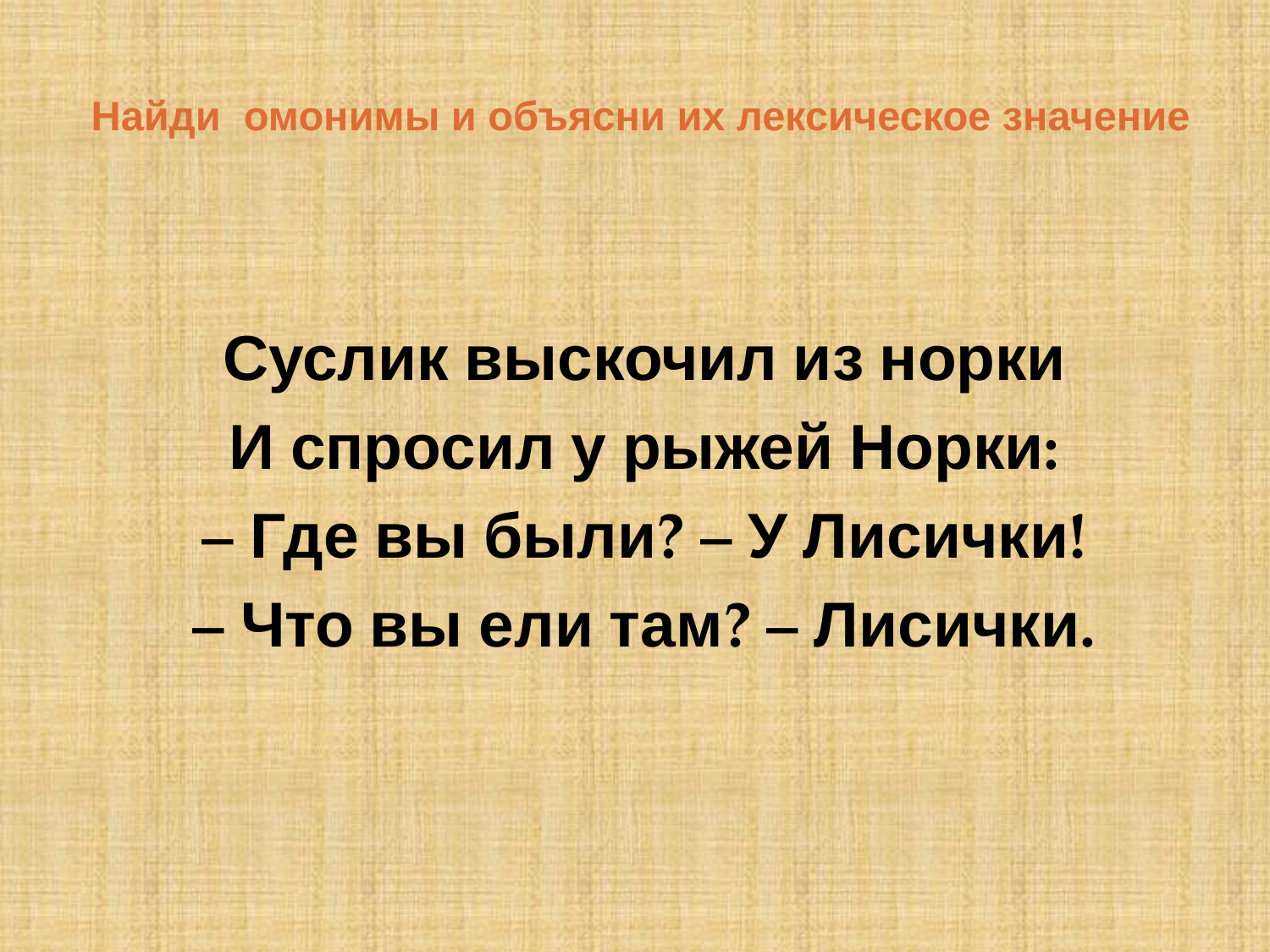

# Найди  омонимы и объясни их лексическое значение

Суслик выскочил из норки
И спросил у рыжей Норки:
– Где вы были? – У Лисички!
– Что вы ели там? – Лисички.